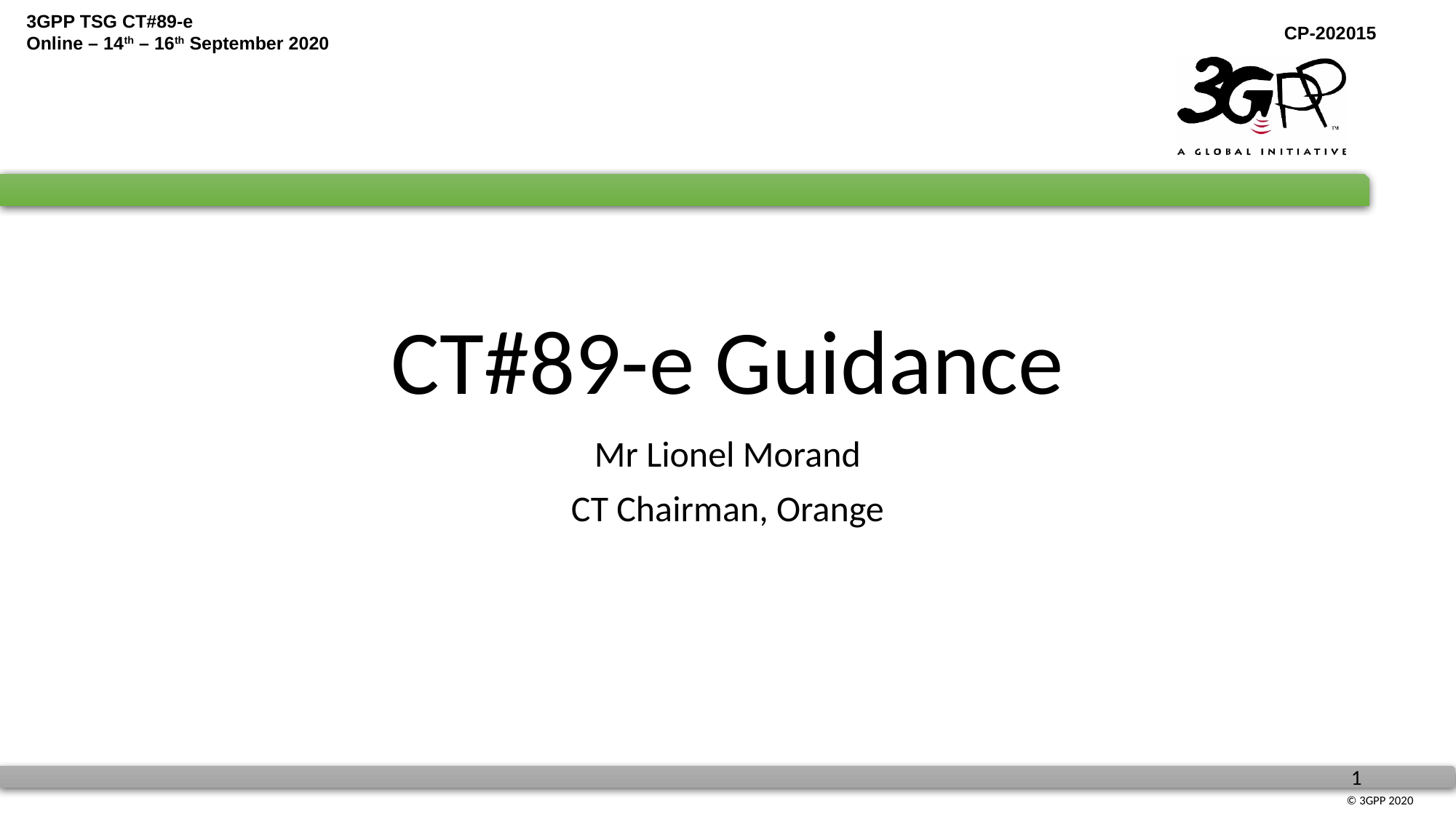

# CT#89-e Guidance
Mr Lionel Morand
CT Chairman, Orange